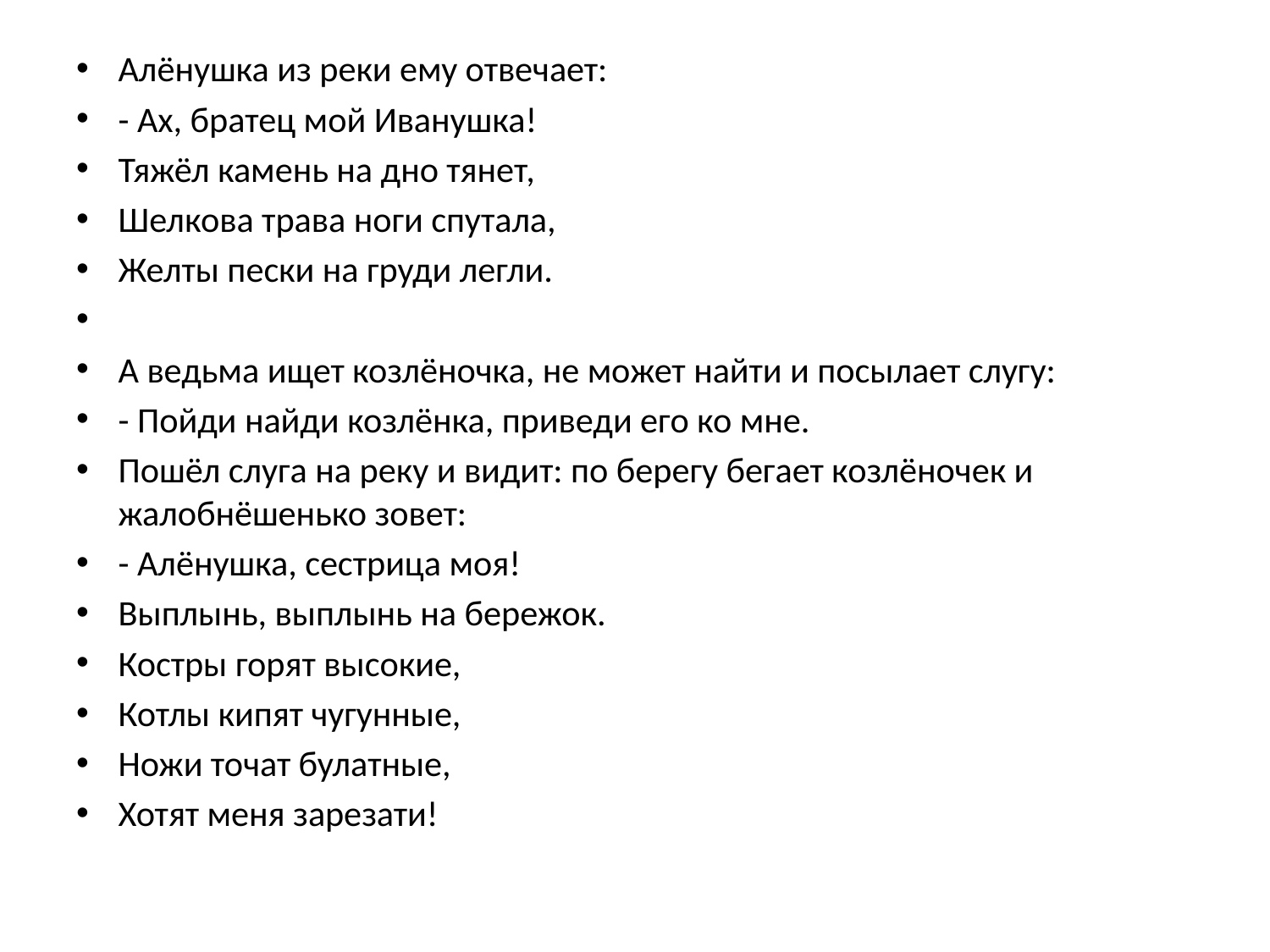

Алёнушка из реки ему отвечает:
- Ах, братец мой Иванушка!
Тяжёл камень на дно тянет,
Шелкова трава ноги спутала,
Желты пески на груди легли.

А ведьма ищет козлёночка, не может найти и посылает слугу:
- Пойди найди козлёнка, приведи его ко мне.
Пошёл слуга на реку и видит: по берегу бегает козлёночек и жалобнёшенько зовет:
- Алёнушка, сестрица моя!
Выплынь, выплынь на бережок.
Костры горят высокие,
Котлы кипят чугунные,
Ножи точат булатные,
Хотят меня зарезати!